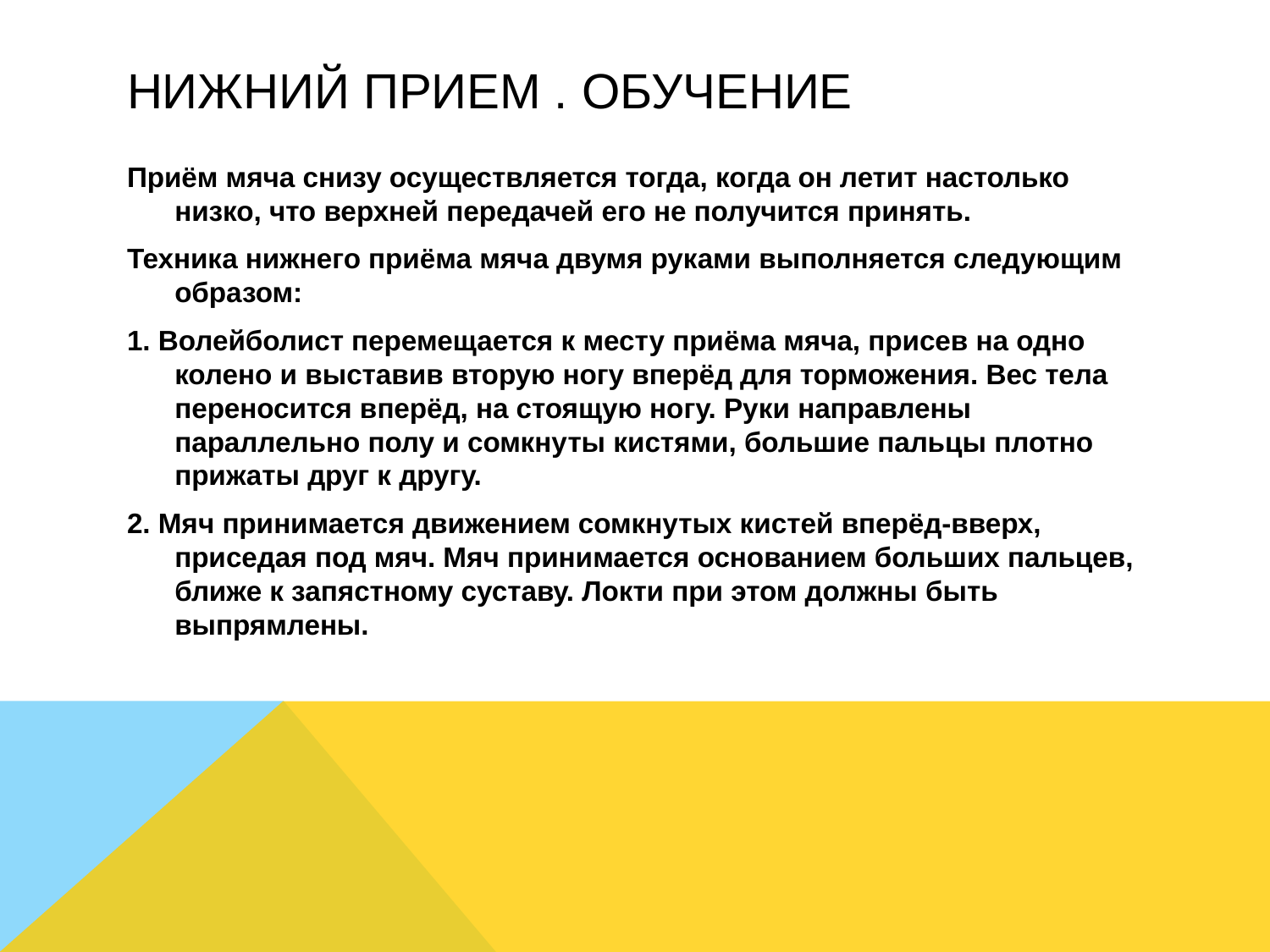

# нижний прием . Обучение
Приём мяча снизу осуществляется тогда, когда он летит настолько низко, что верхней передачей его не получится принять.
Техника нижнего приёма мяча двумя руками выполняется следующим образом:
1. Волейболист перемещается к месту приёма мяча, присев на одно колено и выставив вторую ногу вперёд для торможения. Вес тела переносится вперёд, на стоящую ногу. Руки направлены параллельно полу и сомкнуты кистями, большие пальцы плотно прижаты друг к другу.
2. Мяч принимается движением сомкнутых кистей вперёд-вверх, приседая под мяч. Мяч принимается основанием больших пальцев, ближе к запястному суставу. Локти при этом должны быть выпрямлены.